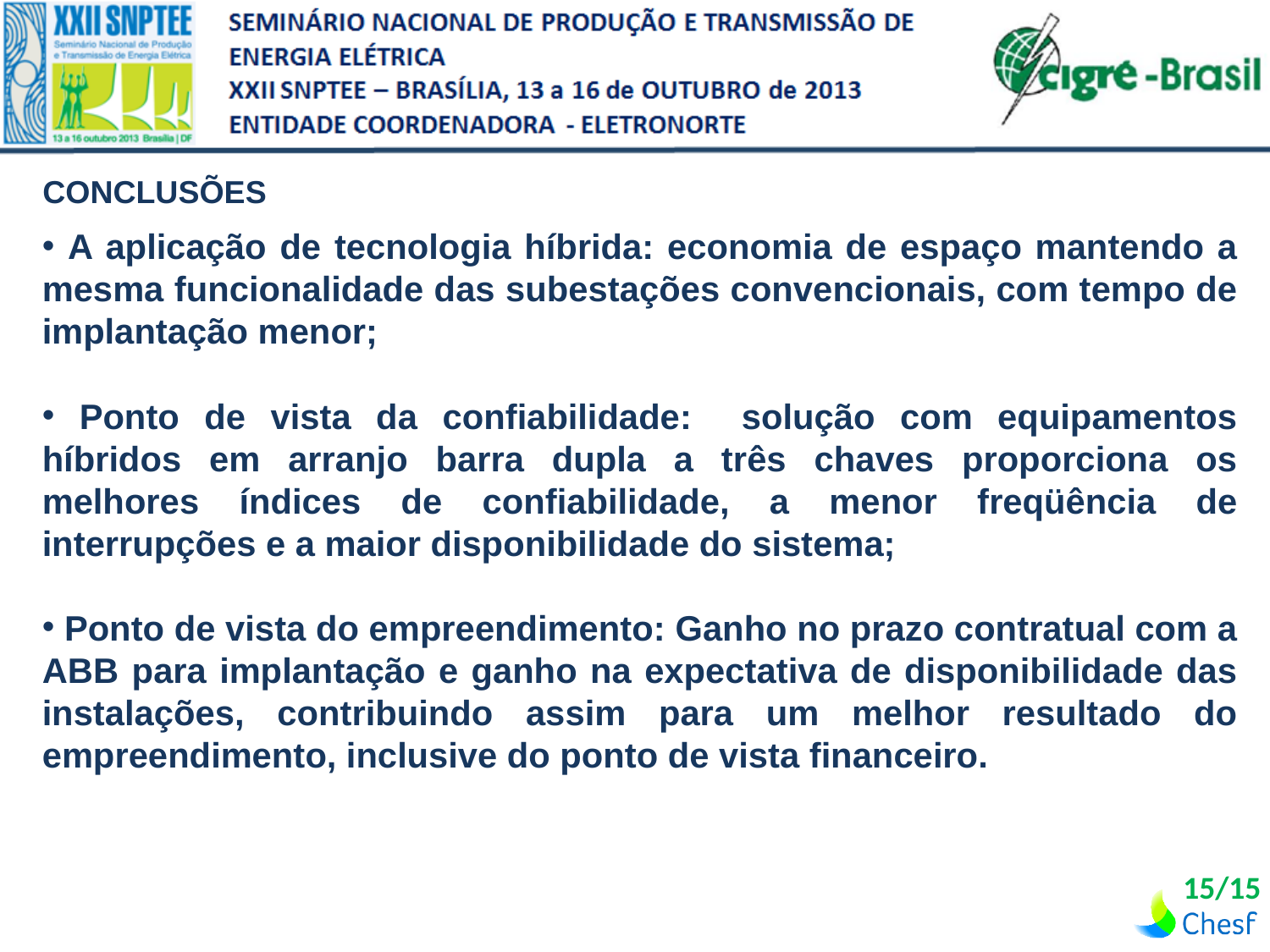

| CONCLUSÕES |
| --- |
 A aplicação de tecnologia híbrida: economia de espaço mantendo a mesma funcionalidade das subestações convencionais, com tempo de implantação menor;

 Ponto de vista da confiabilidade:  solução com equipamentos híbridos em arranjo barra dupla a três chaves proporciona os melhores índices de confiabilidade, a menor freqüência de interrupções e a maior disponibilidade do sistema;

 Ponto de vista do empreendimento: Ganho no prazo contratual com a ABB para implantação e ganho na expectativa de disponibilidade das instalações, contribuindo assim para um melhor resultado do empreendimento, inclusive do ponto de vista financeiro.

15/15